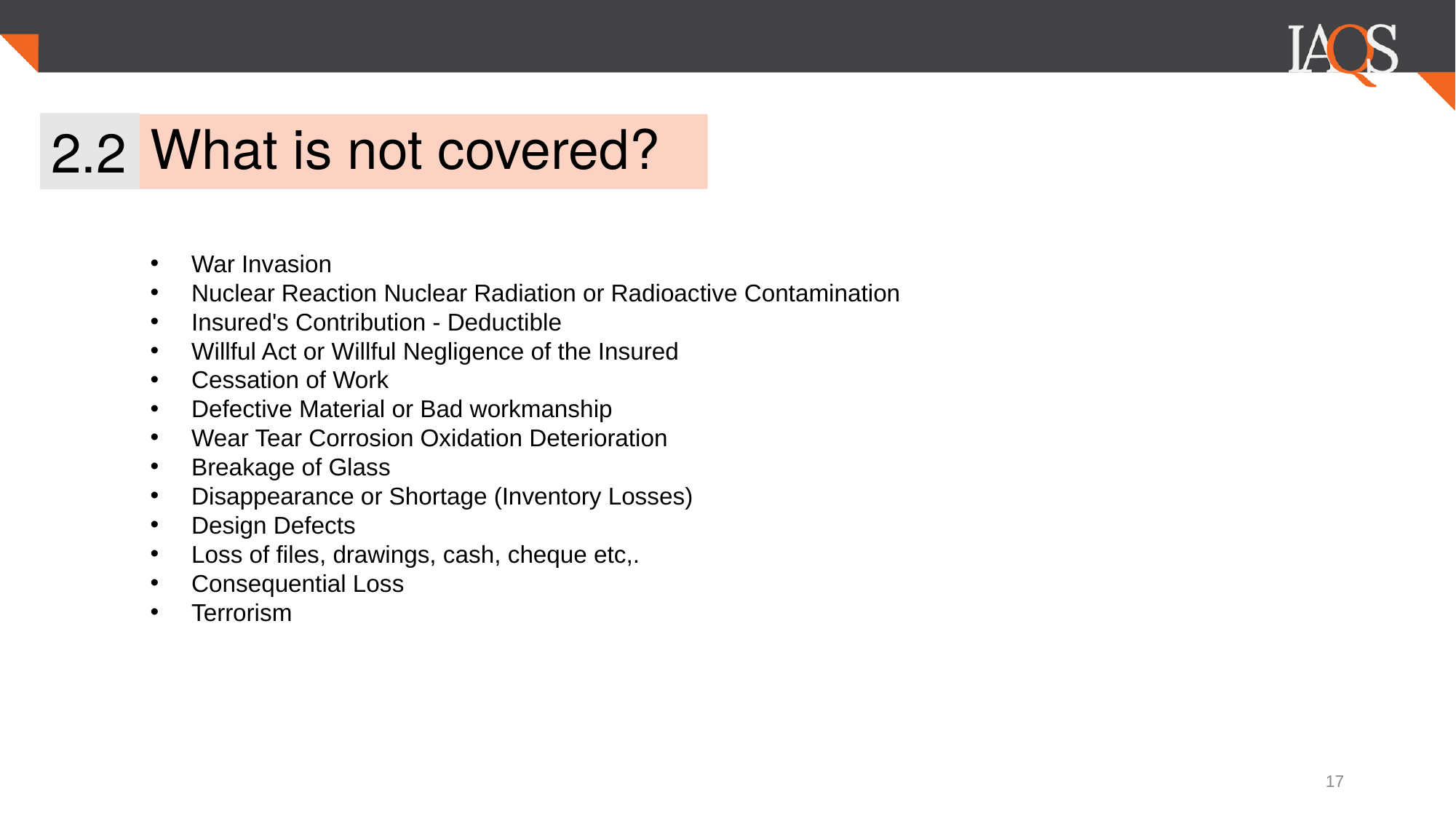

2.2
# What is not covered?
War Invasion
Nuclear Reaction Nuclear Radiation or Radioactive Contamination
Insured's Contribution - Deductible
Willful Act or Willful Negligence of the Insured
Cessation of Work
Defective Material or Bad workmanship
Wear Tear Corrosion Oxidation Deterioration
Breakage of Glass
Disappearance or Shortage (Inventory Losses)
Design Defects
Loss of files, drawings, cash, cheque etc,.
Consequential Loss
Terrorism
17